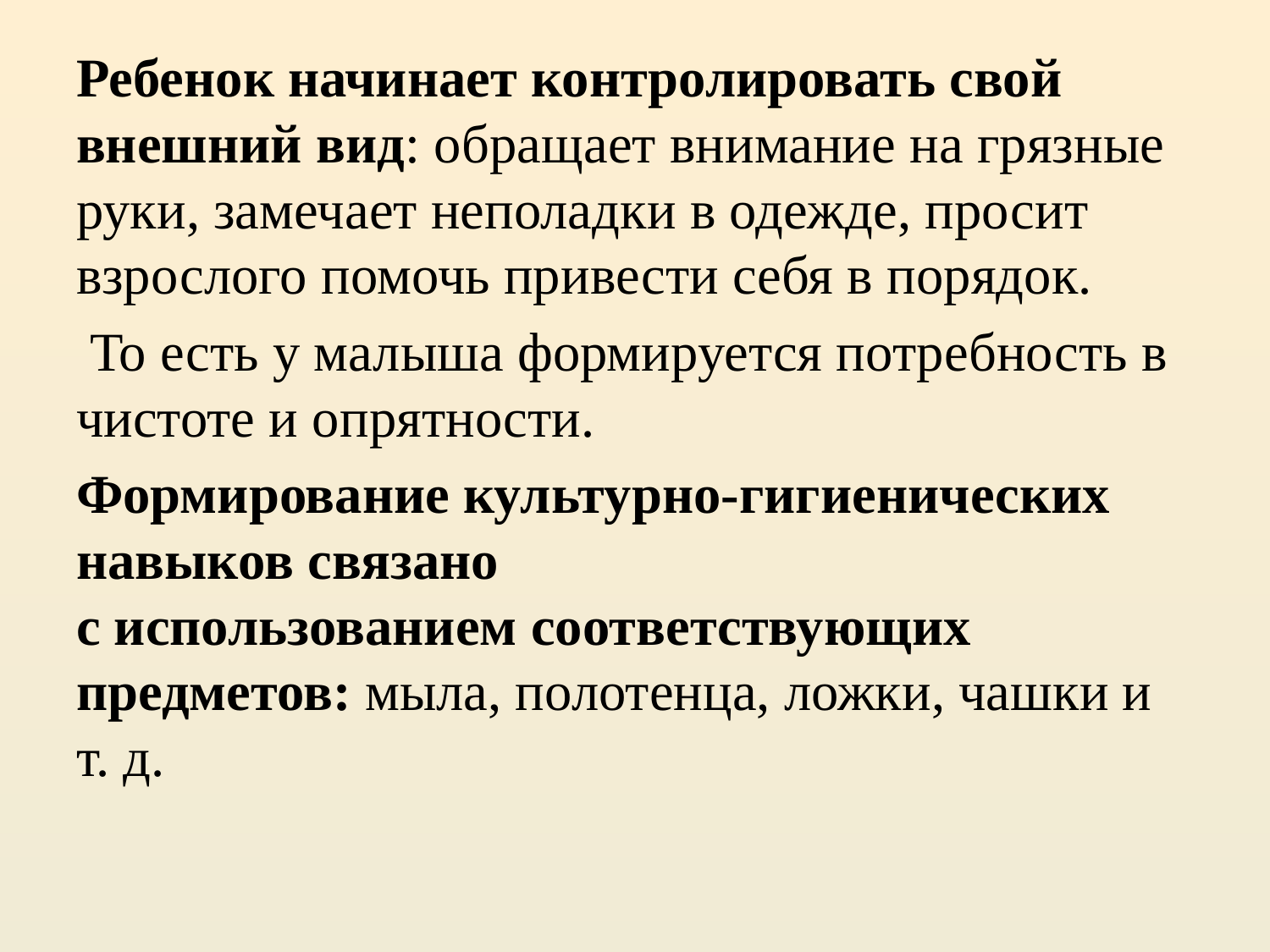

Ребенок начинает контролировать свой внешний вид: обращает внимание на грязные руки, замечает неполадки в одежде, просит взрослого помочь привести себя в порядок.
 То есть у малыша формируется потребность в чистоте и опрятности.
Формирование культурно-гигиенических навыков связано
с использованием соответствующих предметов: мыла, полотенца, ложки, чашки и т. д.